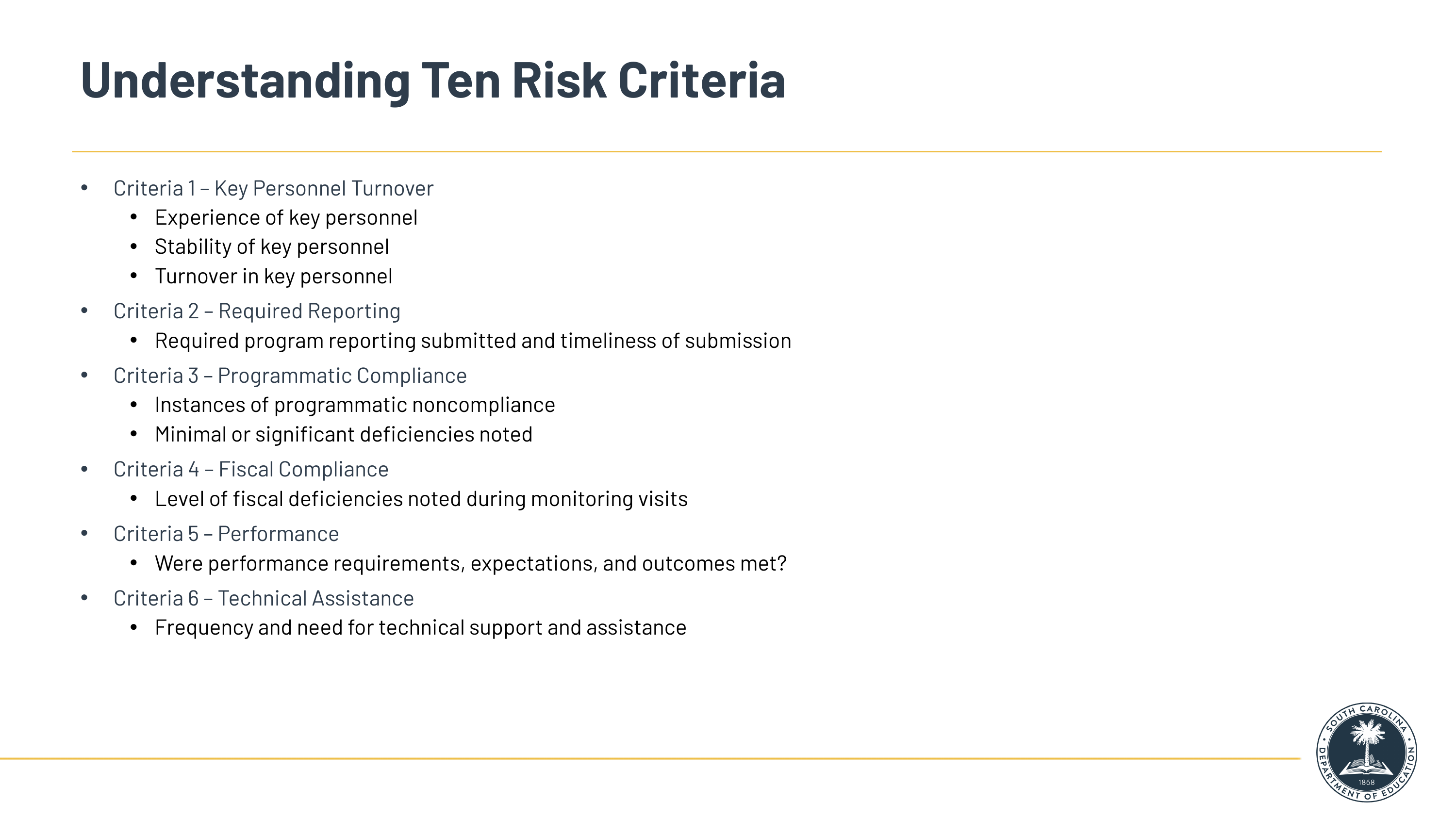

# Understanding Ten Risk Criteria
Criteria 1 – Key Personnel Turnover
Experience of key personnel
Stability of key personnel
Turnover in key personnel
Criteria 2 – Required Reporting
Required program reporting submitted and timeliness of submission
Criteria 3 – Programmatic Compliance
Instances of programmatic noncompliance
Minimal or significant deficiencies noted
Criteria 4 – Fiscal Compliance
Level of fiscal deficiencies noted during monitoring visits
Criteria 5 – Performance
Were performance requirements, expectations, and outcomes met?
Criteria 6 – Technical Assistance
Frequency and need for technical support and assistance